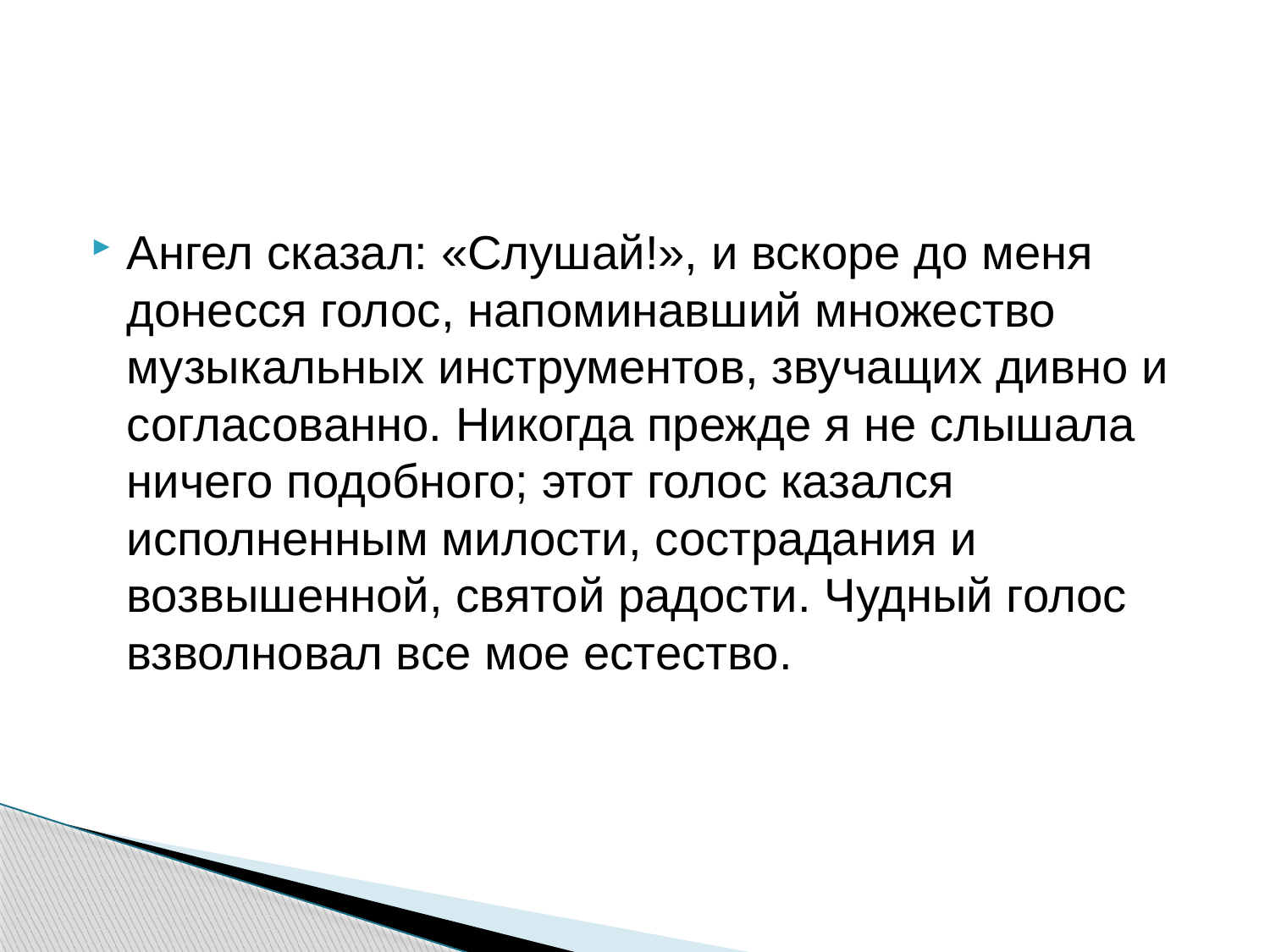

#
Ангел сказал: «Слушай!», и вскоре до меня донесся голос, напоминавший множество музыкальных инструментов, звучащих дивно и согласованно. Никогда прежде я не слышала ничего подобного; этот голос казался исполненным милости, сострадания и возвышенной, святой радости. Чудный голос взволновал все мое естество.